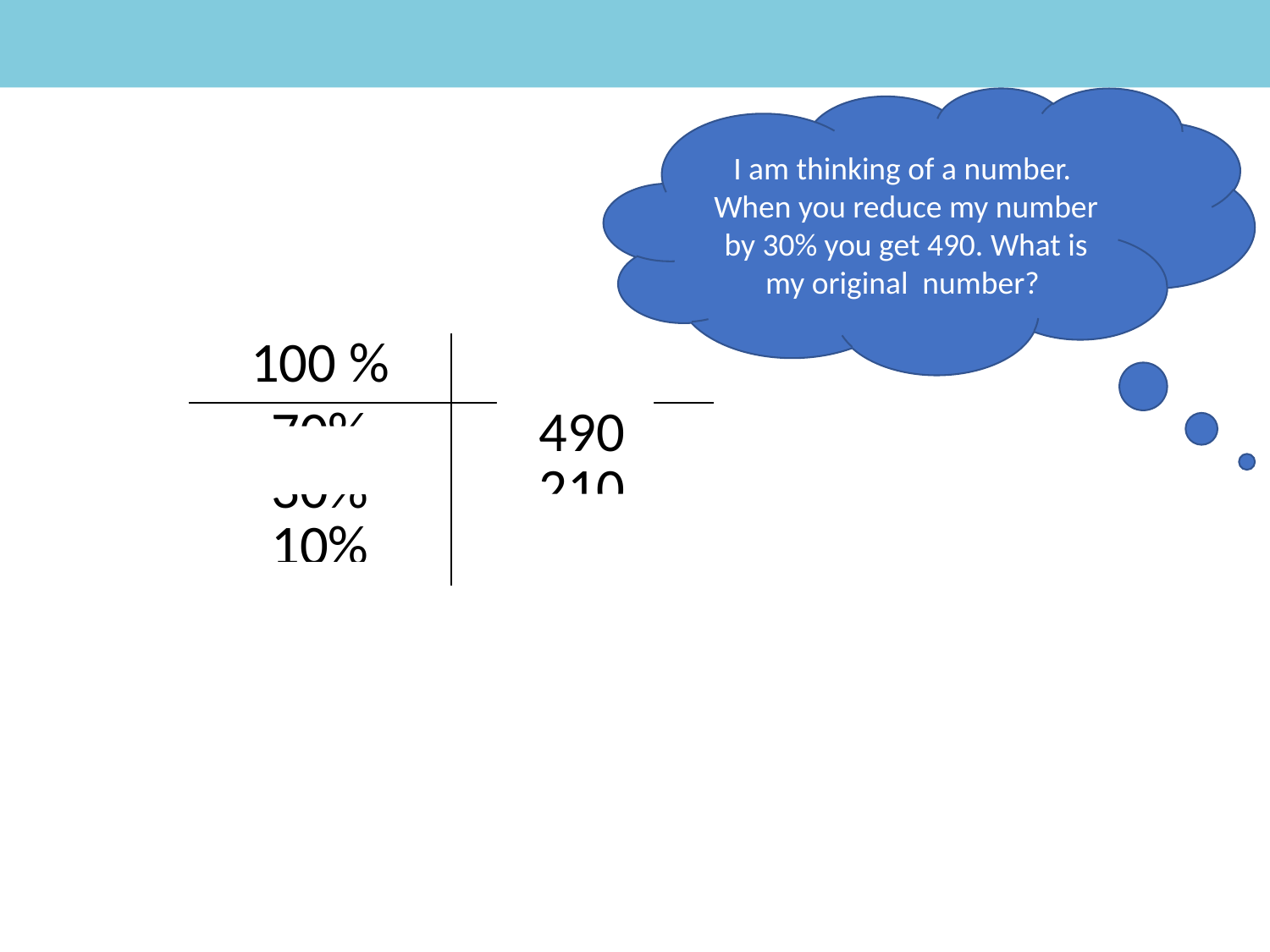

I am thinking of a number.
When you reduce my number by 30% you get 490. What is my original  number?
| 100 % | 700 |
| --- | --- |
| 70% 30% 10% | 490 210 70 |